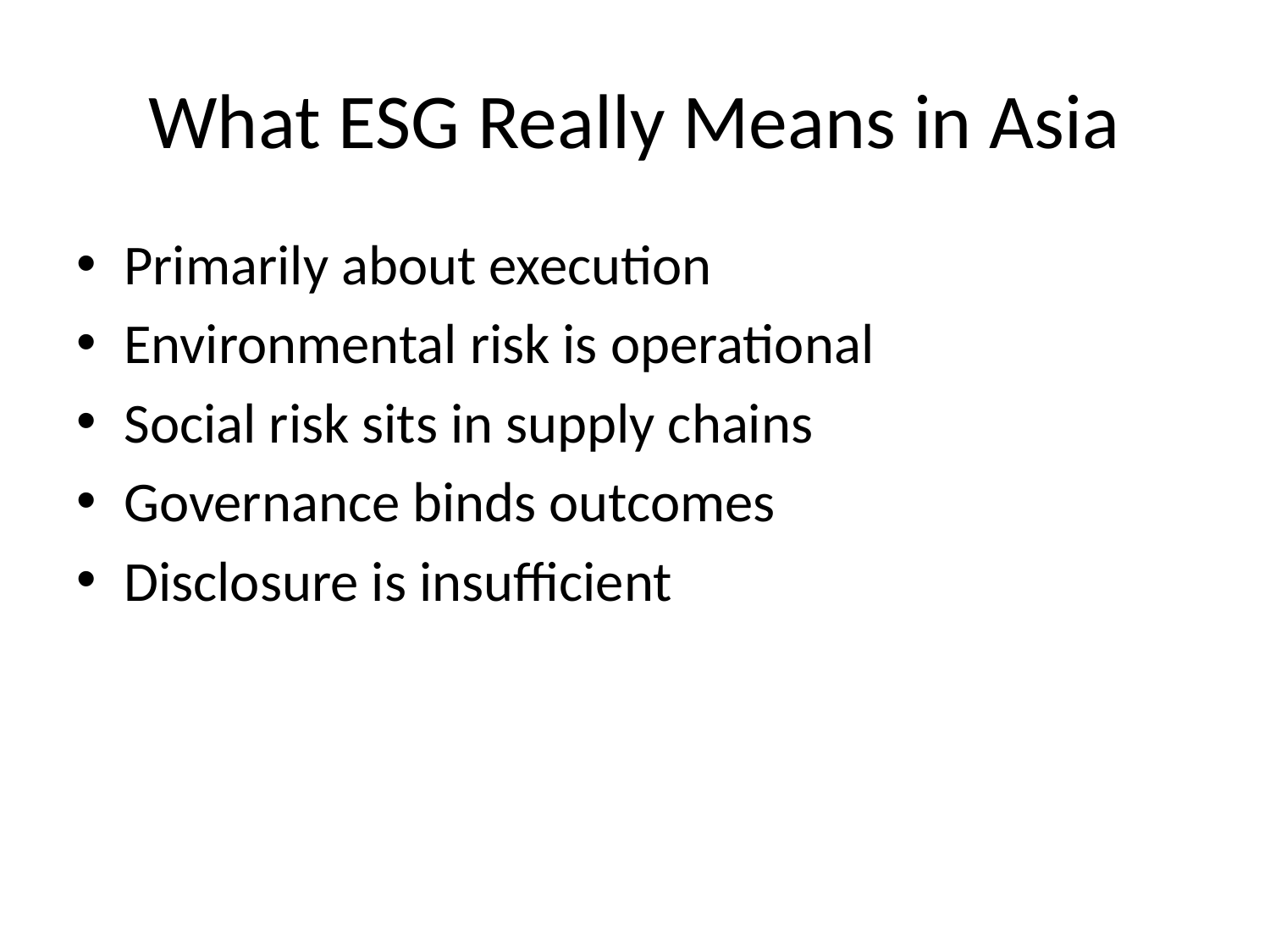

# What ESG Really Means in Asia
Primarily about execution
Environmental risk is operational
Social risk sits in supply chains
Governance binds outcomes
Disclosure is insufficient